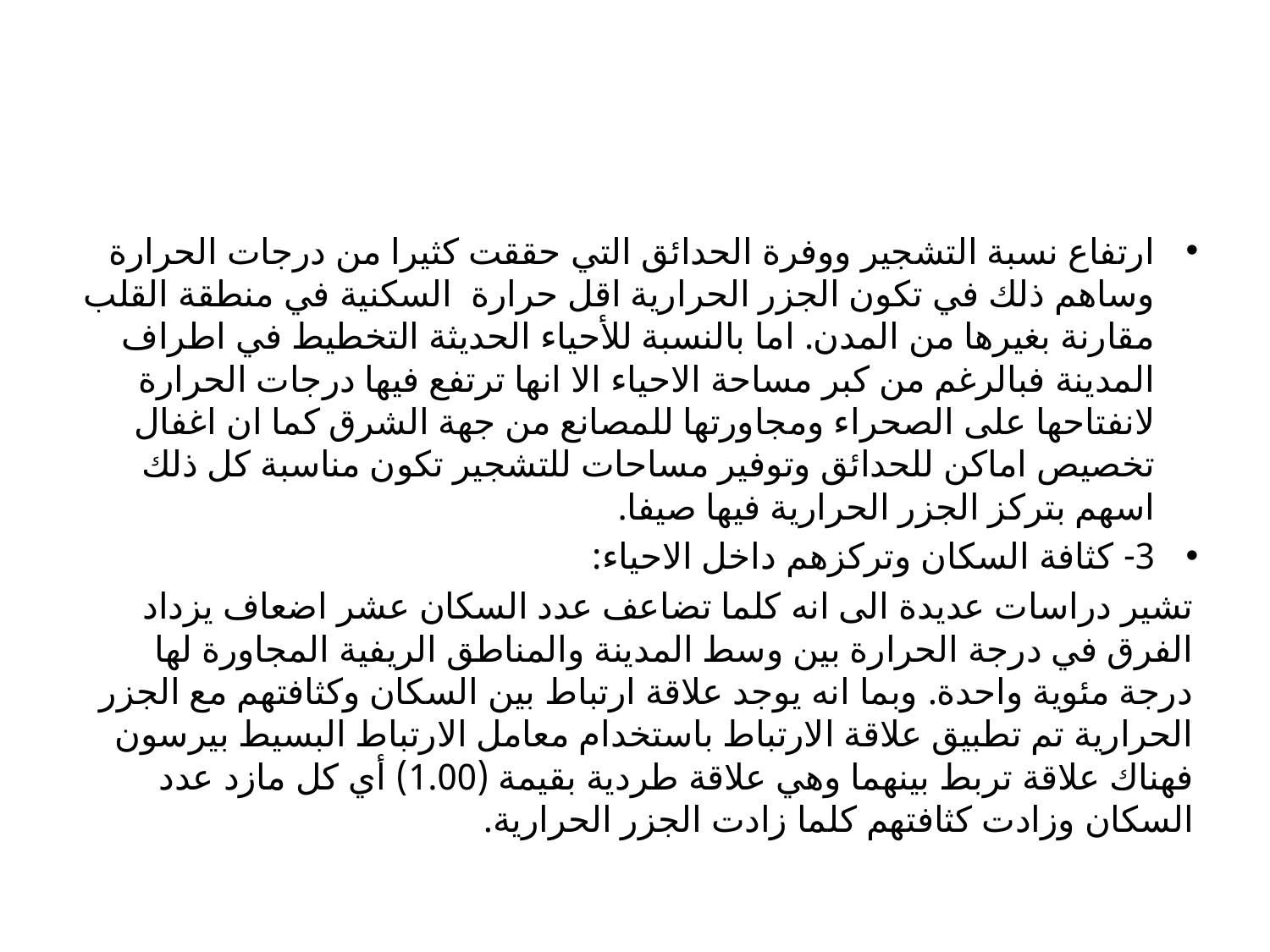

ارتفاع نسبة التشجير ووفرة الحدائق التي حققت كثيرا من درجات الحرارة وساهم ذلك في تكون الجزر الحرارية اقل حرارة  السكنية في منطقة القلب مقارنة بغيرها من المدن. اما بالنسبة للأحياء الحديثة التخطيط في اطراف المدينة فبالرغم من كبر مساحة الاحياء الا انها ترتفع فيها درجات الحرارة لانفتاحها على الصحراء ومجاورتها للمصانع من جهة الشرق كما ان اغفال تخصيص اماكن للحدائق وتوفير مساحات للتشجير تكون مناسبة كل ذلك اسهم بتركز الجزر الحرارية فيها صيفا.
3- كثافة السكان وتركزهم داخل الاحياء:
تشير دراسات عديدة الى انه كلما تضاعف عدد السكان عشر اضعاف يزداد الفرق في درجة الحرارة بين وسط المدينة والمناطق الريفية المجاورة لها درجة مئوية واحدة. وبما انه يوجد علاقة ارتباط بين السكان وكثافتهم مع الجزر الحرارية تم تطبيق علاقة الارتباط باستخدام معامل الارتباط البسيط بيرسون فهناك علاقة تربط بينهما وهي علاقة طردية بقيمة (1.00) أي كل مازد عدد السكان وزادت كثافتهم كلما زادت الجزر الحرارية.